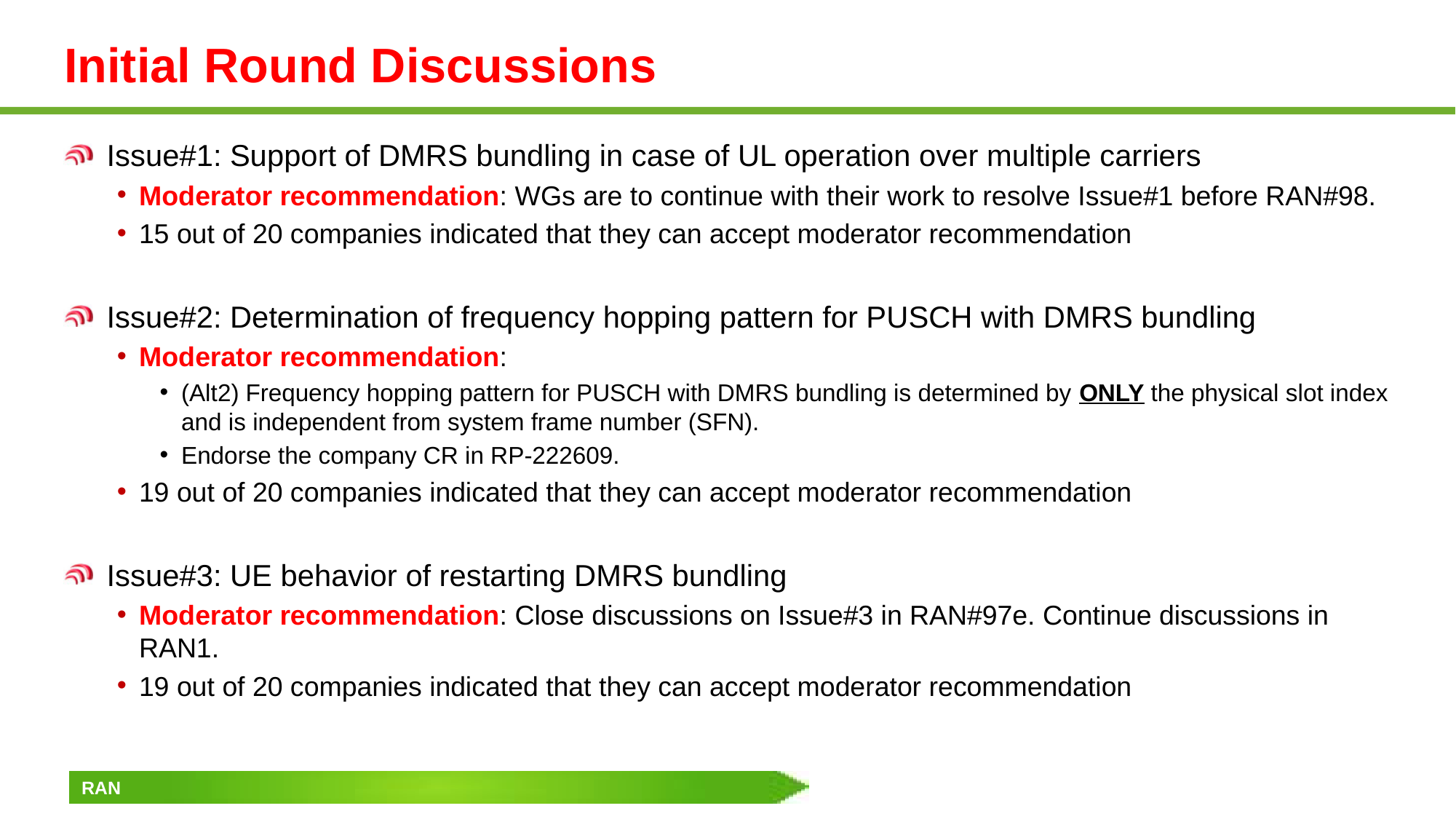

# Initial Round Discussions
Issue#1: Support of DMRS bundling in case of UL operation over multiple carriers
Moderator recommendation: WGs are to continue with their work to resolve Issue#1 before RAN#98.
15 out of 20 companies indicated that they can accept moderator recommendation

Issue#2: Determination of frequency hopping pattern for PUSCH with DMRS bundling
Moderator recommendation:
(Alt2) Frequency hopping pattern for PUSCH with DMRS bundling is determined by ONLY the physical slot index and is independent from system frame number (SFN).
Endorse the company CR in RP-222609.
19 out of 20 companies indicated that they can accept moderator recommendation

Issue#3: UE behavior of restarting DMRS bundling
Moderator recommendation: Close discussions on Issue#3 in RAN#97e. Continue discussions in RAN1.
19 out of 20 companies indicated that they can accept moderator recommendation